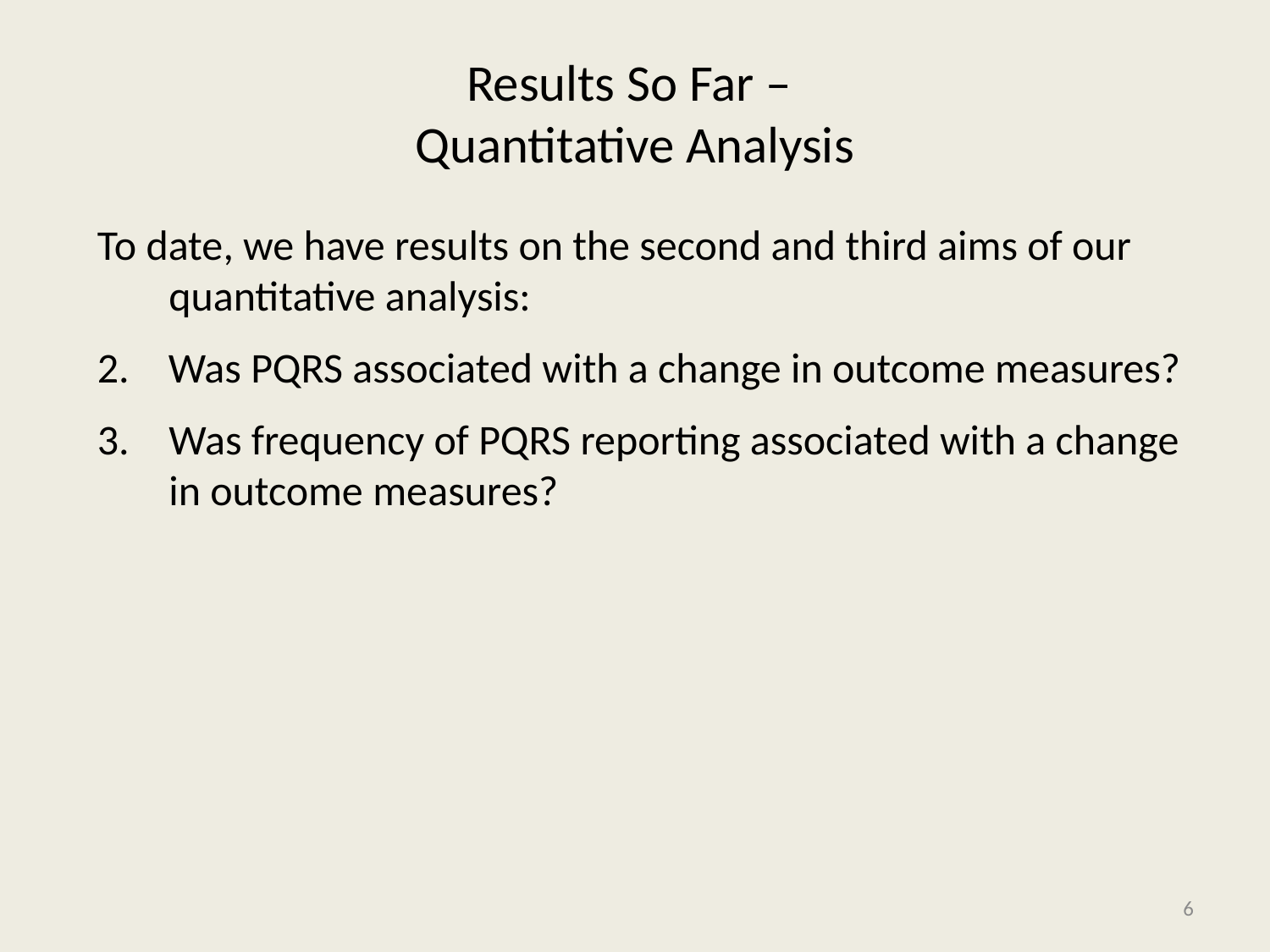

# Results So Far – Quantitative Analysis
To date, we have results on the second and third aims of our quantitative analysis:
2. 	Was PQRS associated with a change in outcome measures?
Was frequency of PQRS reporting associated with a change in outcome measures?

6